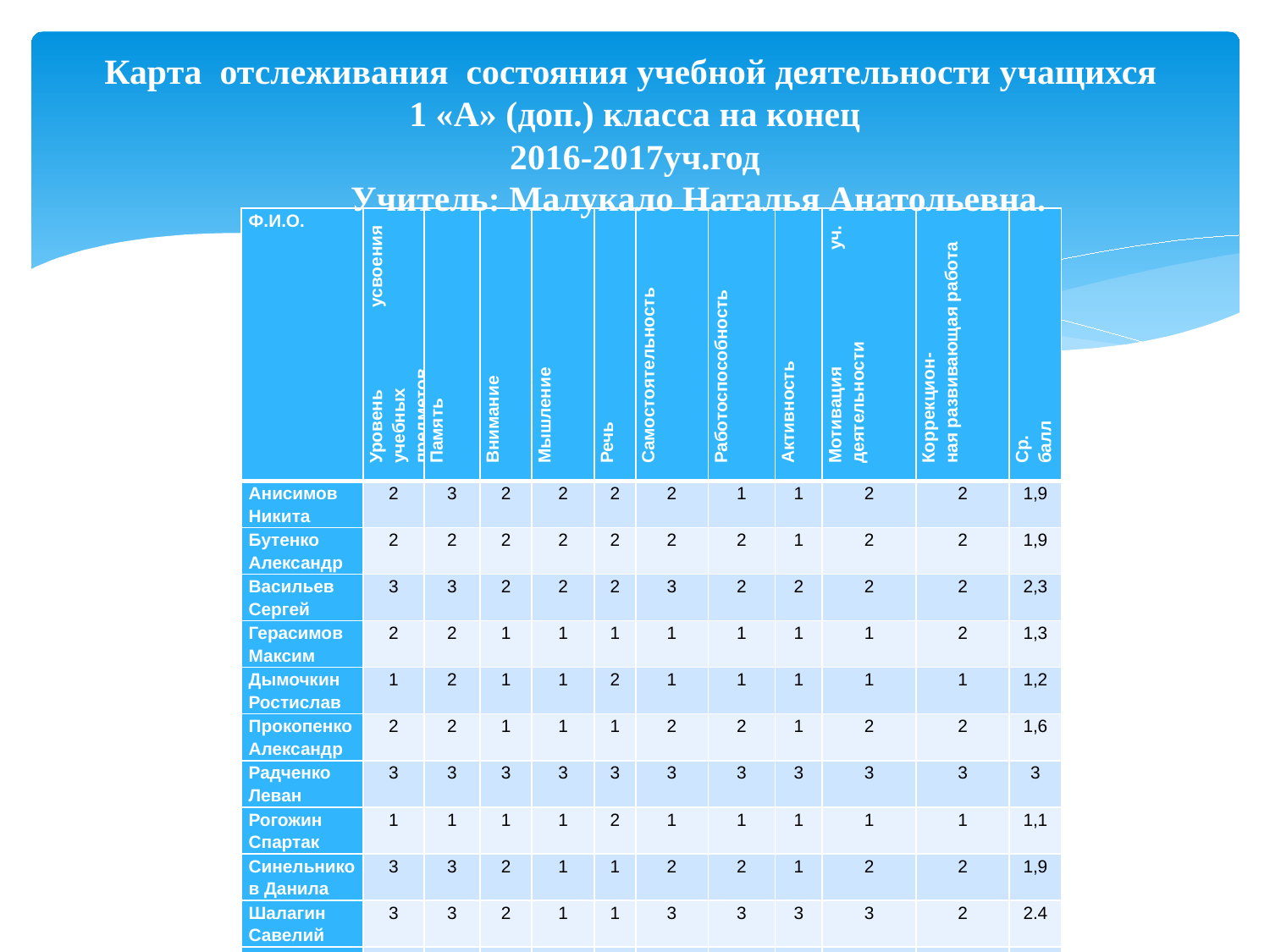

# Карта  отслеживания  состояния учебной деятельности учащихся 1 «А» (доп.) класса на конец 2016-2017уч.год Учитель: Малукало Наталья Анатольевна.
| Ф.И.О. | Уровень усвоения учебных предметов | Память | Внимание | Мышление | Речь | Самостоятельность | Работоспособность | Активность | Мотивация уч. деятельности | Коррекцион- ная развивающая работа | Ср. балл |
| --- | --- | --- | --- | --- | --- | --- | --- | --- | --- | --- | --- |
| Анисимов Никита | 2 | 3 | 2 | 2 | 2 | 2 | 1 | 1 | 2 | 2 | 1,9 |
| Бутенко Александр | 2 | 2 | 2 | 2 | 2 | 2 | 2 | 1 | 2 | 2 | 1,9 |
| Васильев Сергей | 3 | 3 | 2 | 2 | 2 | 3 | 2 | 2 | 2 | 2 | 2,3 |
| Герасимов Максим | 2 | 2 | 1 | 1 | 1 | 1 | 1 | 1 | 1 | 2 | 1,3 |
| Дымочкин Ростислав | 1 | 2 | 1 | 1 | 2 | 1 | 1 | 1 | 1 | 1 | 1,2 |
| Прокопенко Александр | 2 | 2 | 1 | 1 | 1 | 2 | 2 | 1 | 2 | 2 | 1,6 |
| Радченко Леван | 3 | 3 | 3 | 3 | 3 | 3 | 3 | 3 | 3 | 3 | 3 |
| Рогожин Спартак | 1 | 1 | 1 | 1 | 2 | 1 | 1 | 1 | 1 | 1 | 1,1 |
| Синельников Данила | 3 | 3 | 2 | 1 | 1 | 2 | 2 | 1 | 2 | 2 | 1,9 |
| Шалагин Савелий | 3 | 3 | 2 | 1 | 1 | 3 | 3 | 3 | 3 | 2 | 2.4 |
| Средний балл | 2,2 | 2,4 | 1,7 | 1,5 | 1,7 | 2,0 | 1,8 | 1,5 | 1,9 | 1,9 |  |